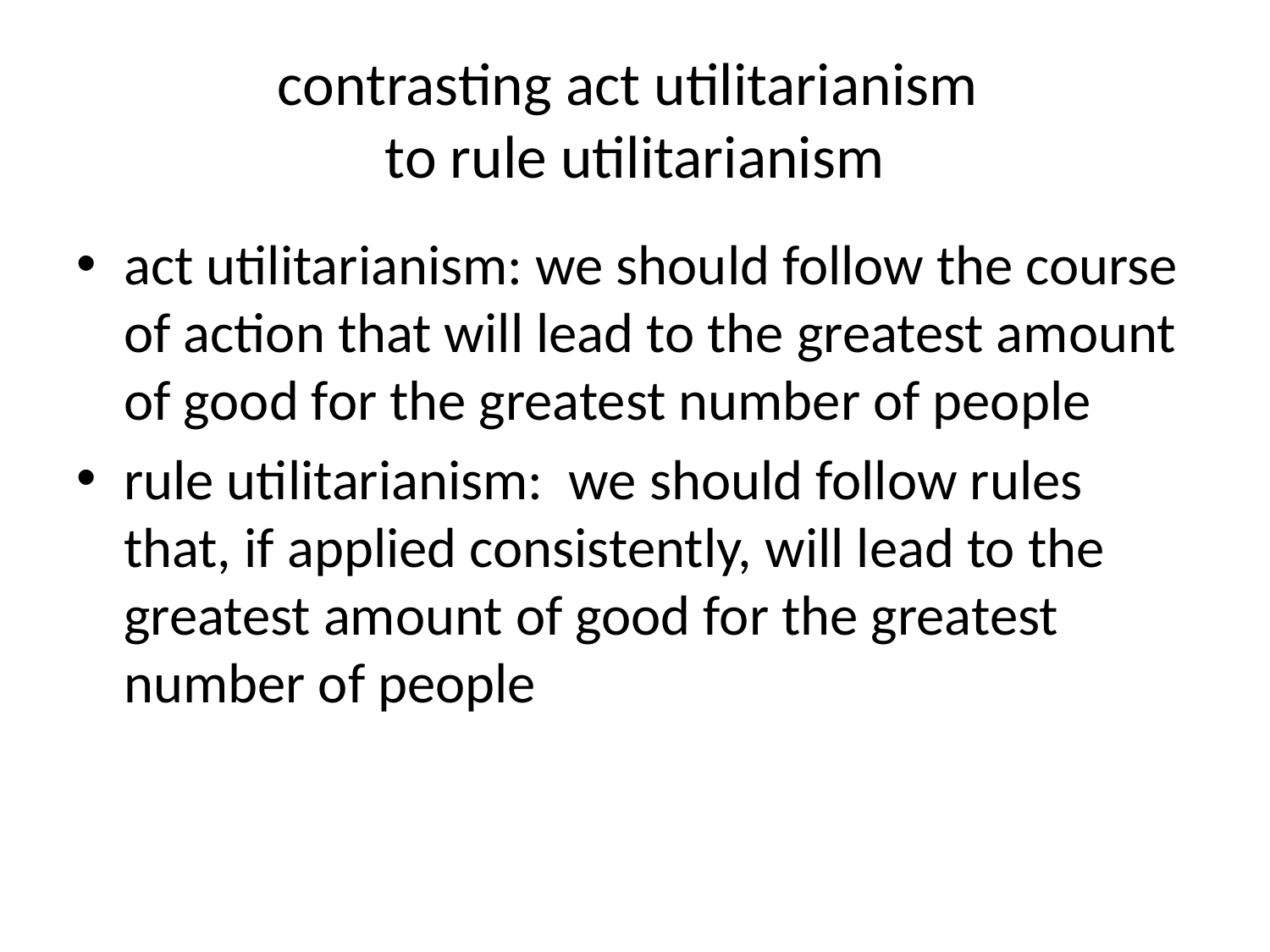

# contrasting act utilitarianism to rule utilitarianism
act utilitarianism: we should follow the course of action that will lead to the greatest amount of good for the greatest number of people
rule utilitarianism:  we should follow rules that, if applied consistently, will lead to the greatest amount of good for the greatest number of people